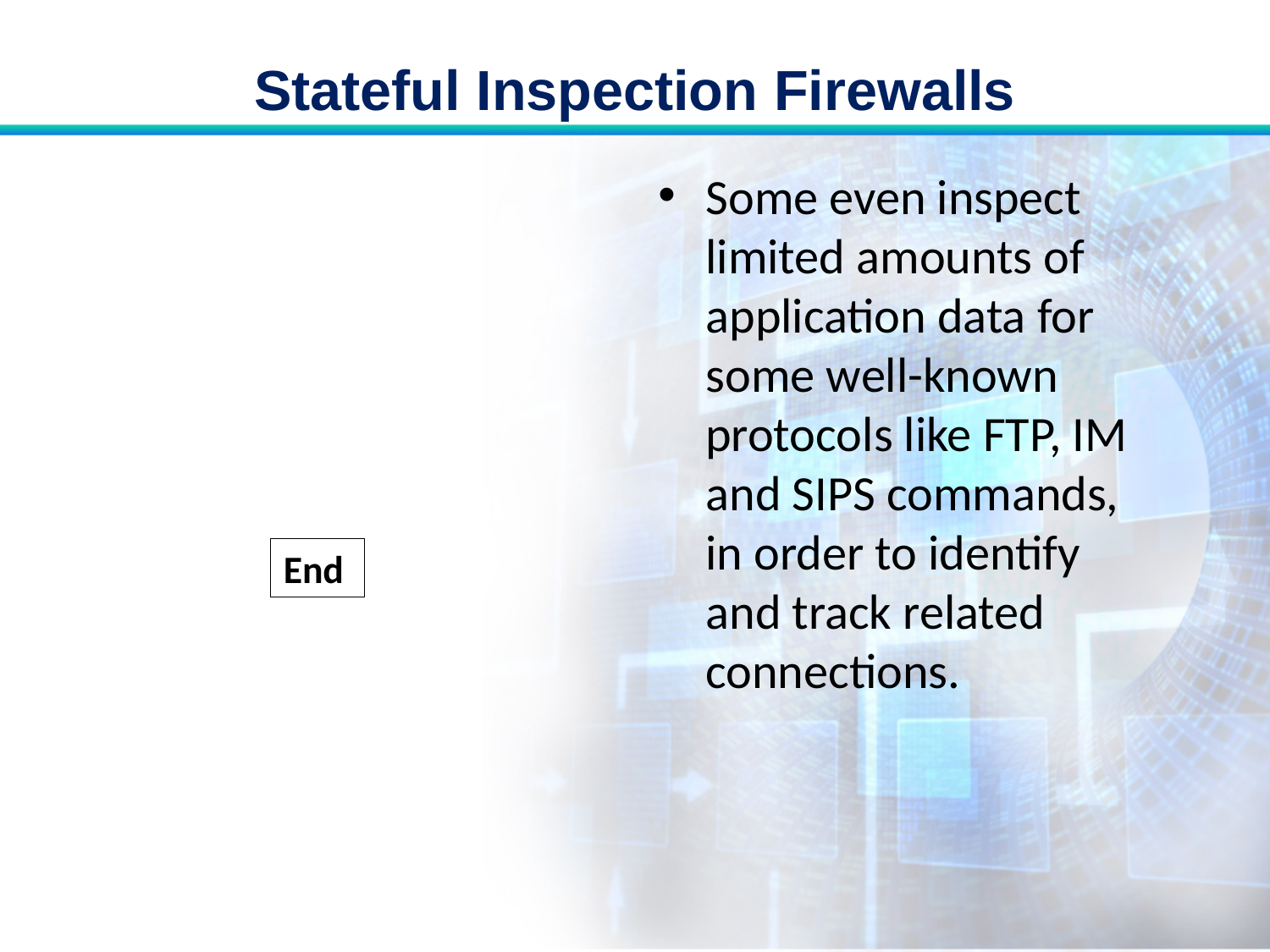

# Stateful Inspection Firewalls
Some even inspect limited amounts of application data for some well-known protocols like FTP, IM and SIPS commands, in order to identify and track related connections.
End